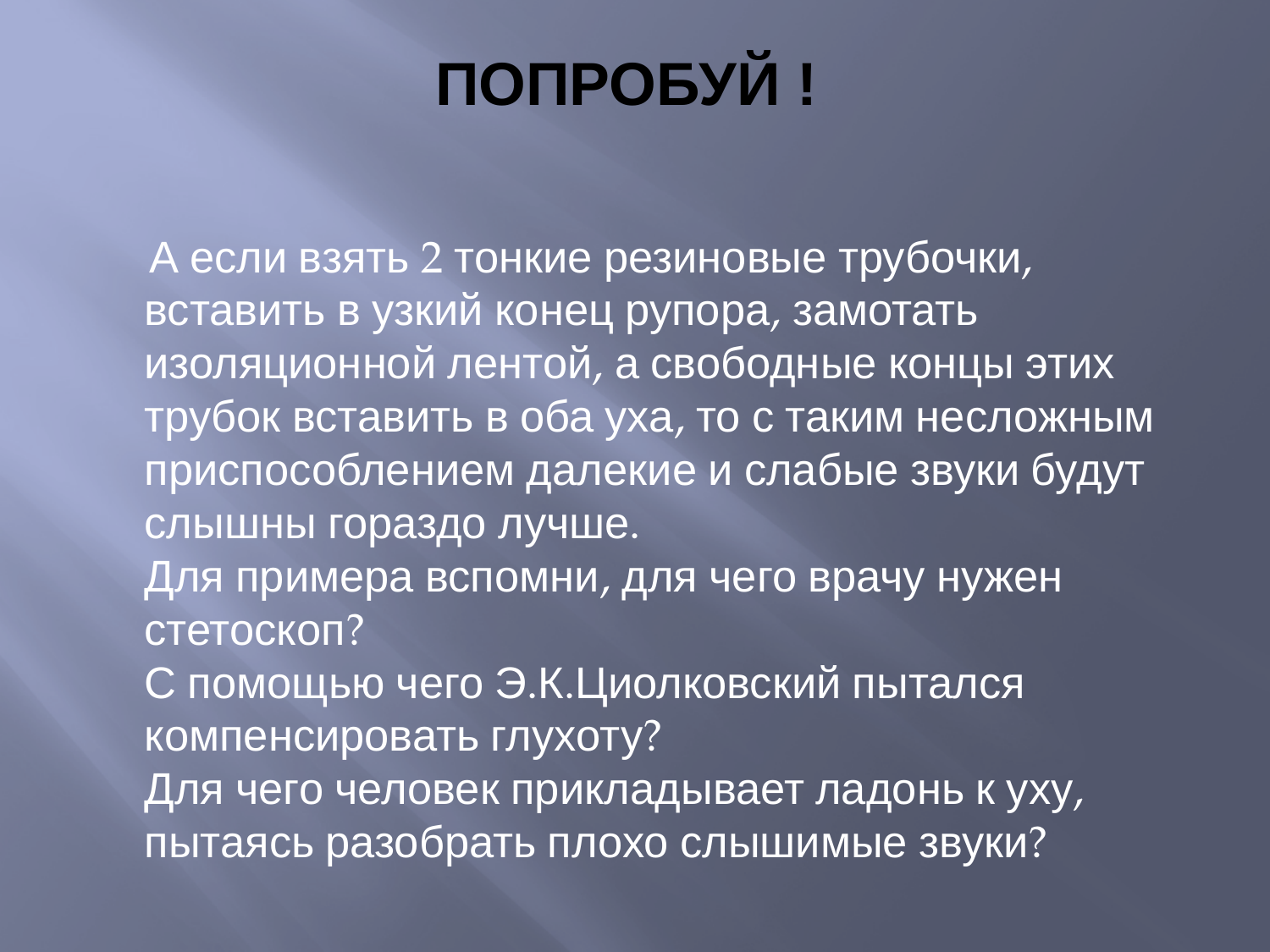

# ПОПРОБУЙ !
     А если взять 2 тонкие резиновые трубочки, вставить в узкий конец рупора, замотать изоляционной лентой, а свободные концы этих трубок вставить в оба уха, то с таким несложным приспособлением далекие и слабые звуки будут слышны гораздо лучше.
Для примера вспомни, для чего врачу нужен стетоскоп?
С помощью чего Э.К.Циолковский пытался компенсировать глухоту?
Для чего человек прикладывает ладонь к уху, пытаясь разобрать плохо слышимые звуки?